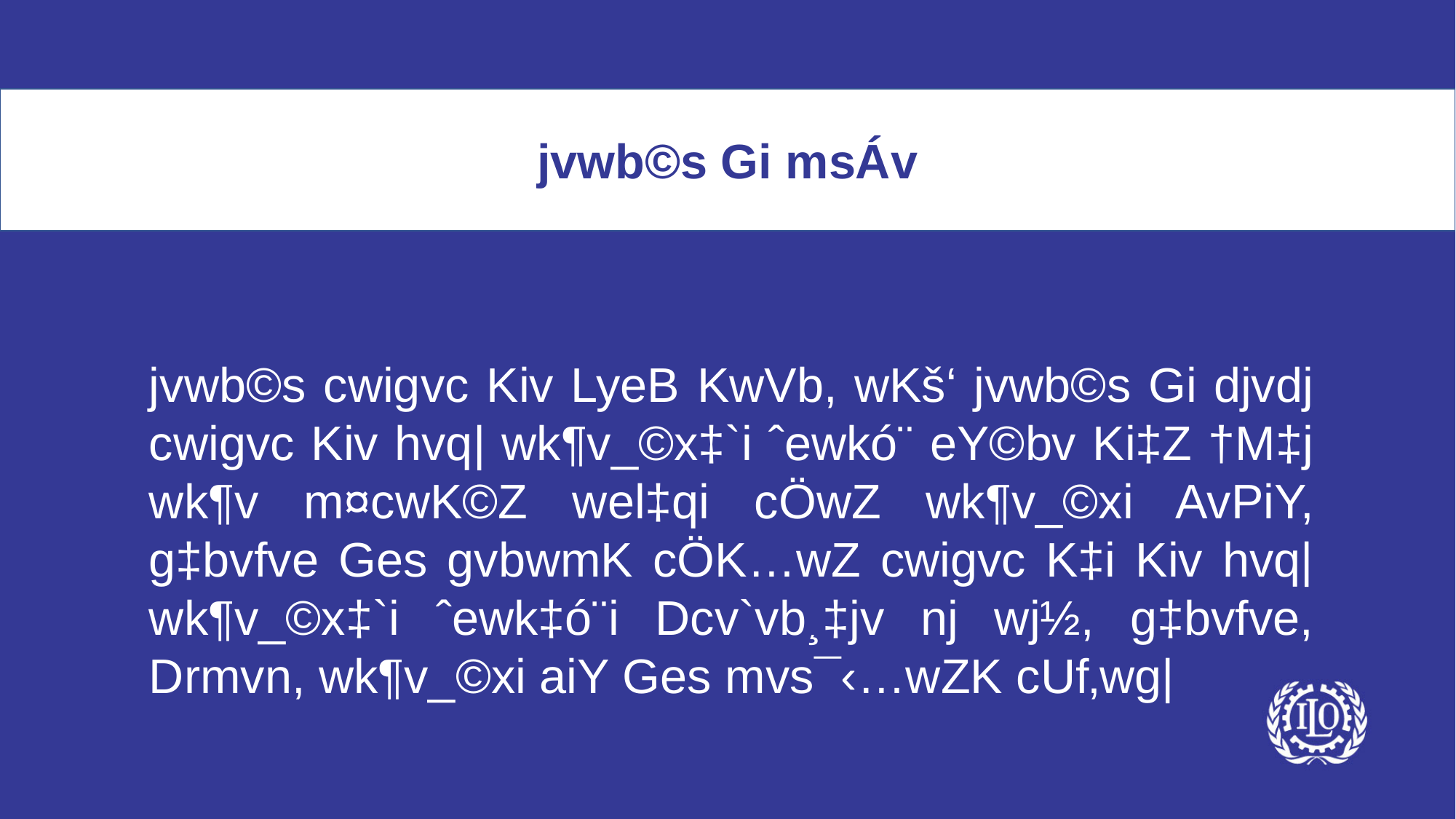

jvwb©s Gi msÁv
jvwb©s cwigvc Kiv LyeB KwVb, wKš‘ jvwb©s Gi djvdj cwigvc Kiv hvq| wk¶v_©x‡`i ˆewkó¨ eY©bv Ki‡Z †M‡j wk¶v m¤cwK©Z wel‡qi cÖwZ wk¶v_©xi AvPiY, g‡bvfve Ges gvbwmK cÖK…wZ cwigvc K‡i Kiv hvq|wk¶v_©x‡`i ˆewk‡ó¨i Dcv`vb¸‡jv nj wj½, g‡bvfve, Drmvn, wk¶v_©xi aiY Ges mvs¯‹…wZK cUf‚wg|